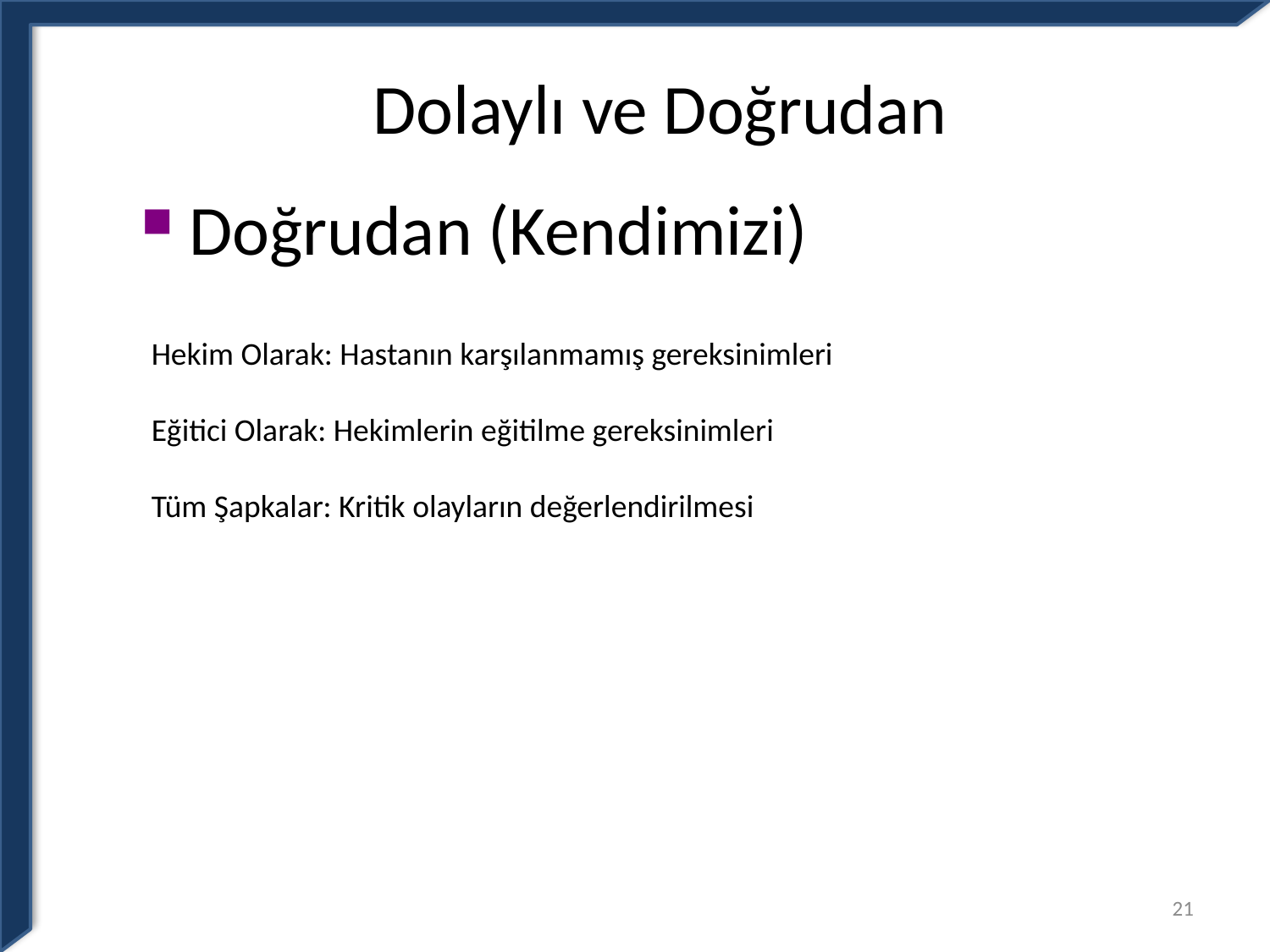

# Dolaylı ve Doğrudan
Doğrudan (Kendimizi)

Hekim Olarak: Hastanın karşılanmamış gereksinimleri

Eğitici Olarak: Hekimlerin eğitilme gereksinimleri

Tüm Şapkalar: Kritik olayların değerlendirilmesi
21